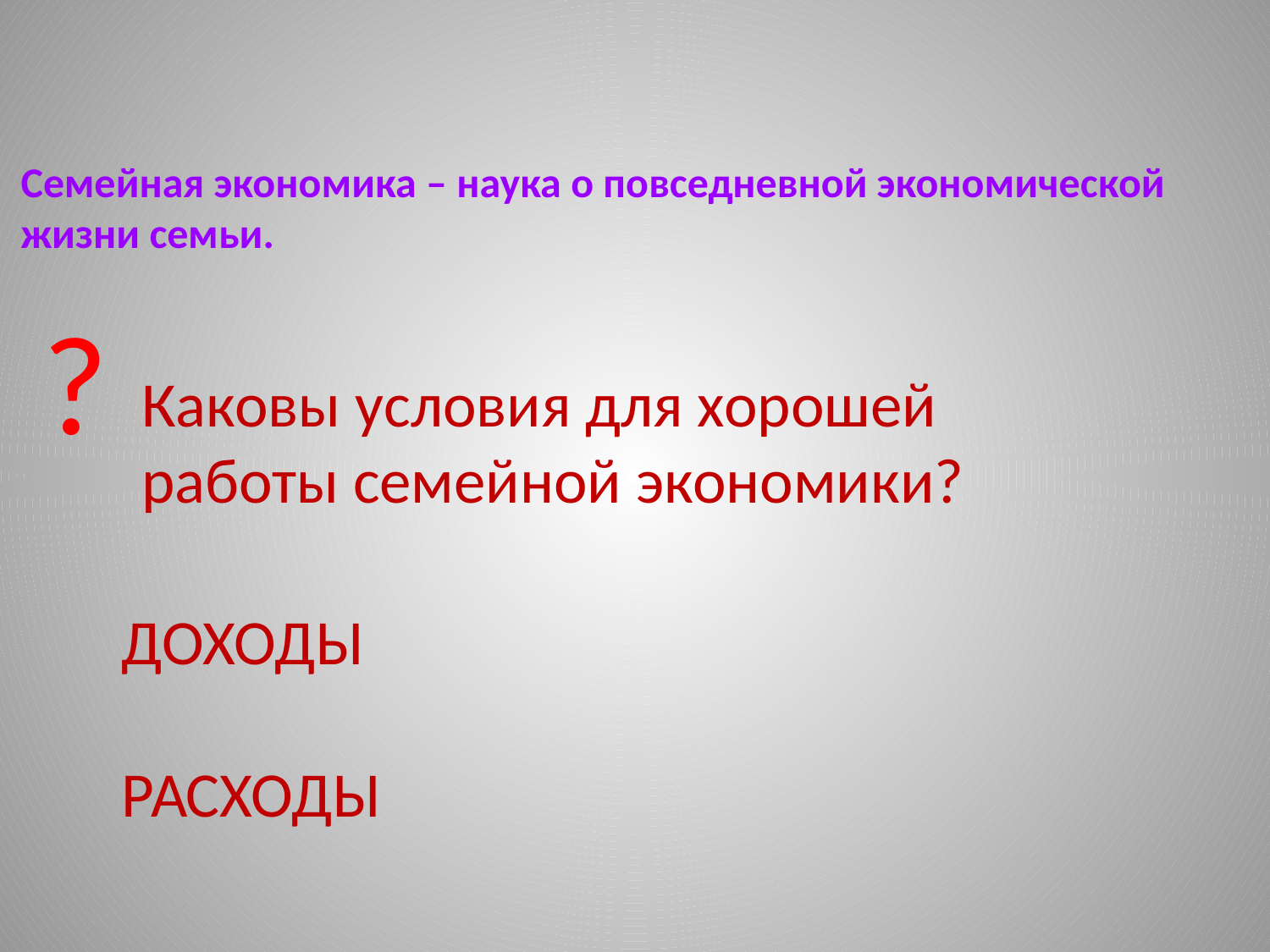

Семейная экономика – наука о повседневной экономической
жизни семьи.
?
Каковы условия для хорошей
работы семейной экономики?
ДОХОДЫ

РАСХОДЫ